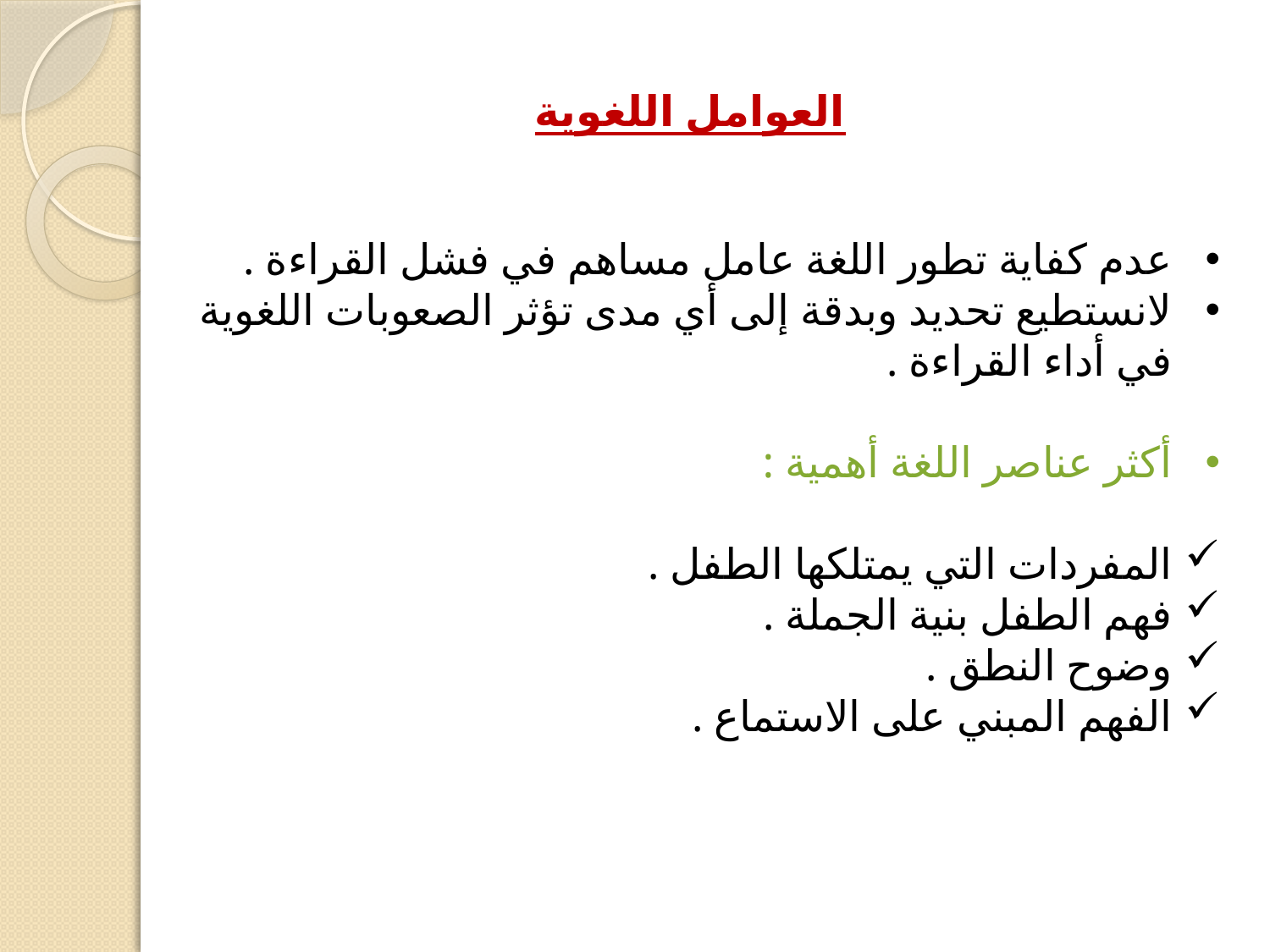

العوامل اللغوية
عدم كفاية تطور اللغة عامل مساهم في فشل القراءة .
لانستطيع تحديد وبدقة إلى أي مدى تؤثر الصعوبات اللغوية في أداء القراءة .

أكثر عناصر اللغة أهمية :

المفردات التي يمتلكها الطفل .
فهم الطفل بنية الجملة .
وضوح النطق .
الفهم المبني على الاستماع .